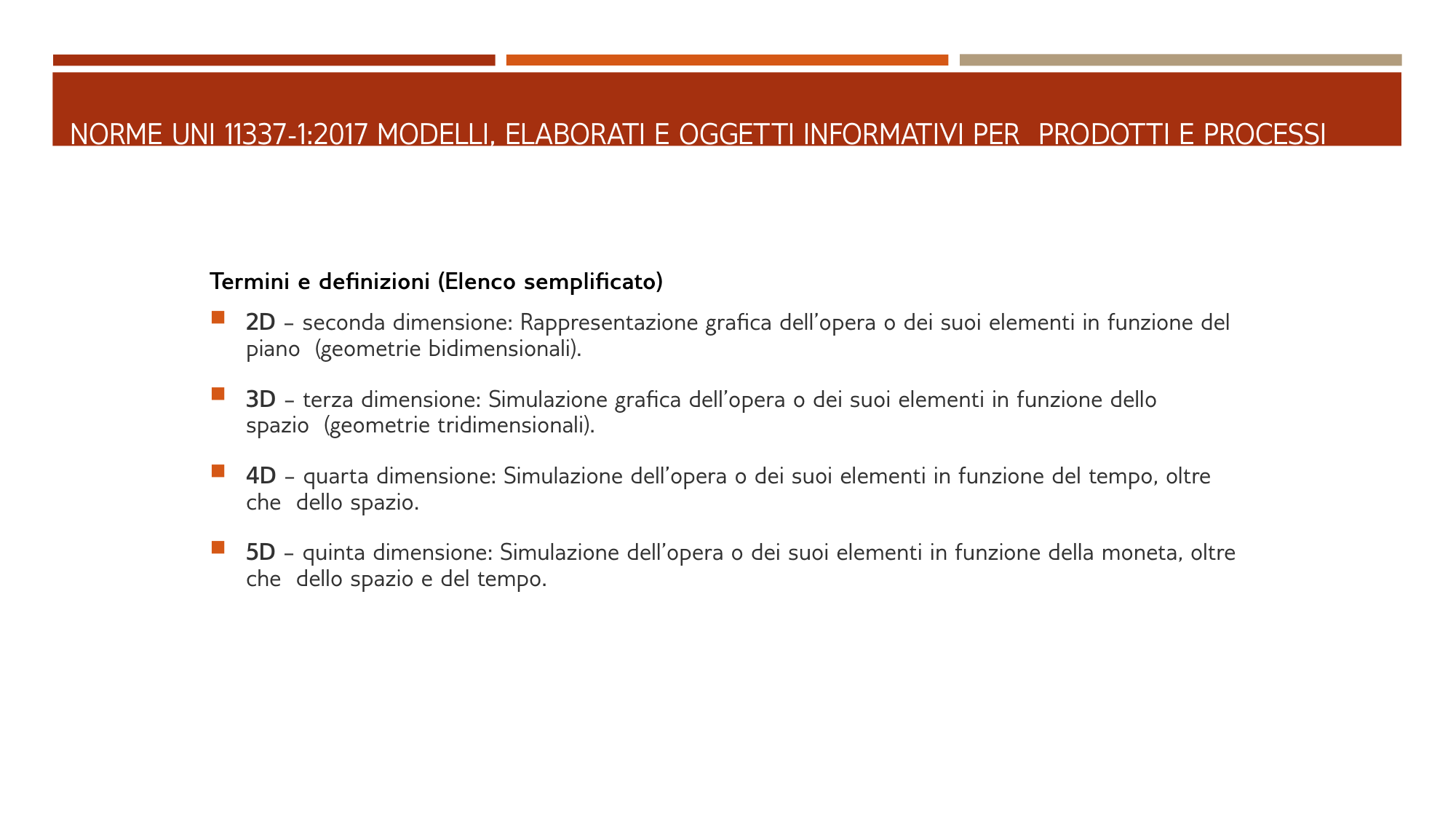

# Norme UNI 11337-1:2017 Modelli, elaborati e oggetti informativi per  prodotti e processi
Termini e definizioni (Elenco semplificato)
2D – seconda dimensione: Rappresentazione grafica dell’opera o dei suoi elementi in funzione del piano  (geometrie bidimensionali).
3D – terza dimensione: Simulazione grafica dell’opera o dei suoi elementi in funzione dello spazio  (geometrie tridimensionali).
4D – quarta dimensione: Simulazione dell’opera o dei suoi elementi in funzione del tempo, oltre che  dello spazio.
5D – quinta dimensione: Simulazione dell’opera o dei suoi elementi in funzione della moneta, oltre che  dello spazio e del tempo.